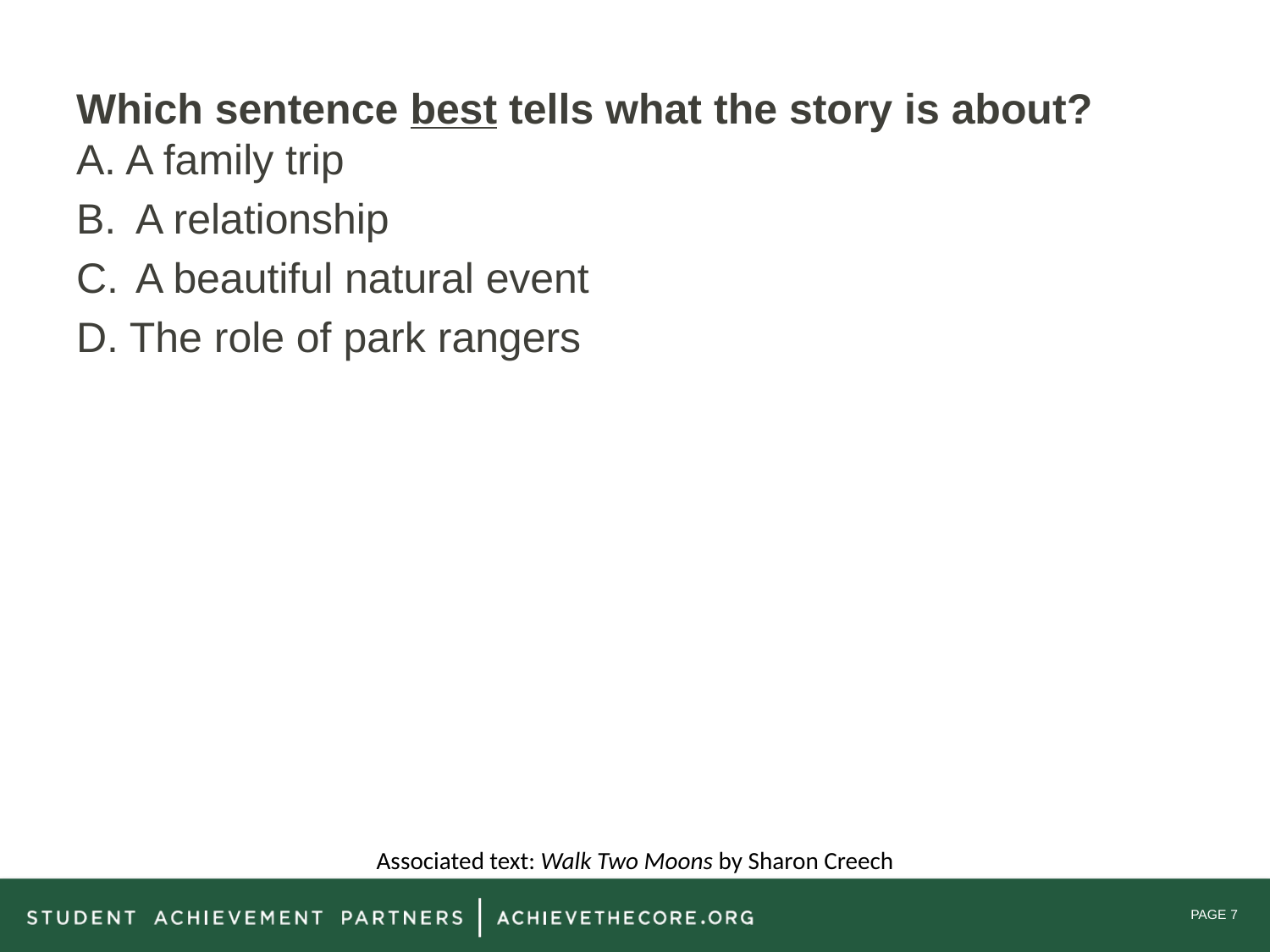

Which sentence best tells what the story is about?
A. A family trip
 A relationship
 A beautiful natural event
D. The role of park rangers

Associated text: Walk Two Moons by Sharon Creech